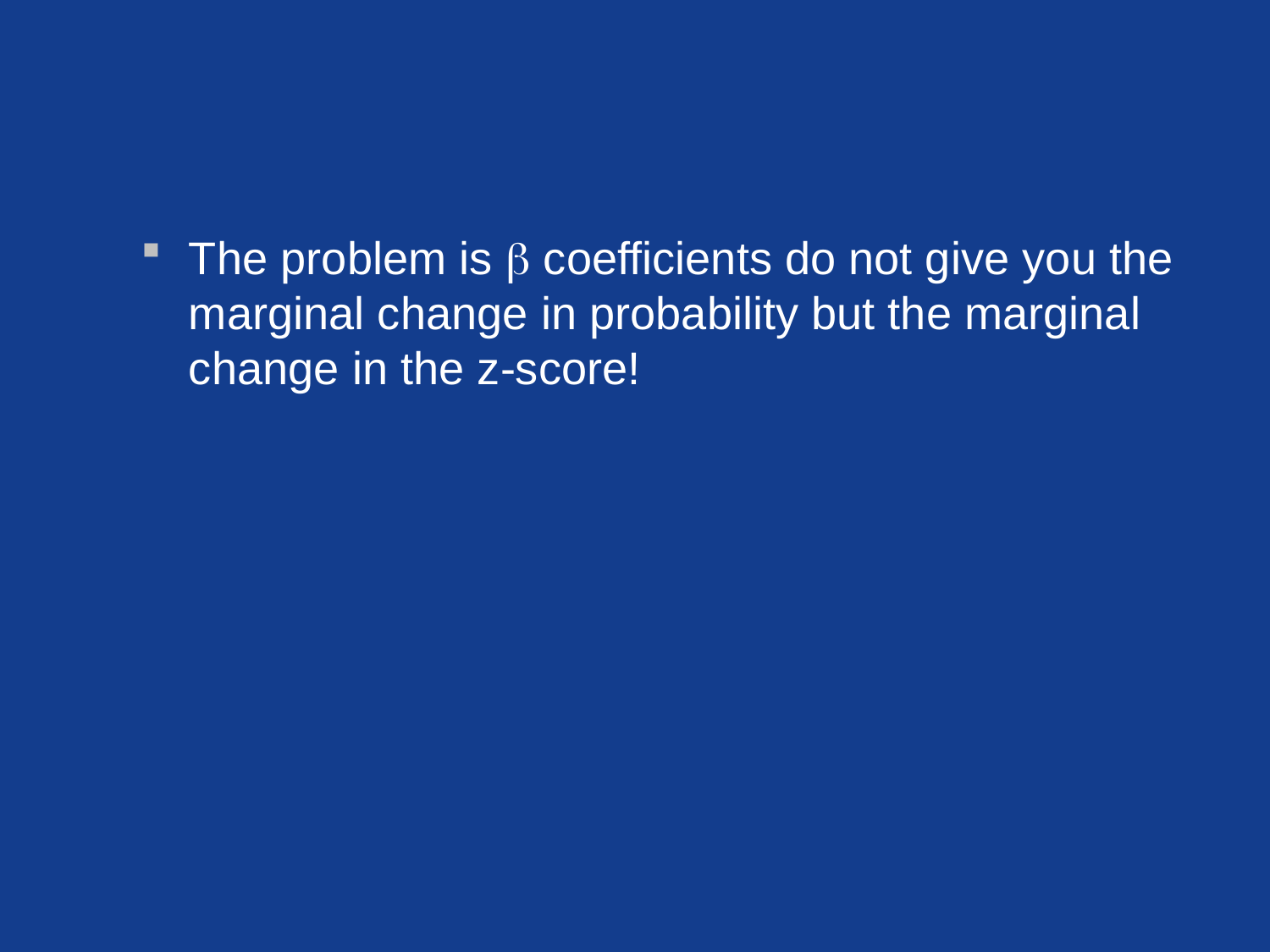

#
The problem is β coefficients do not give you the marginal change in probability but the marginal change in the z-score!